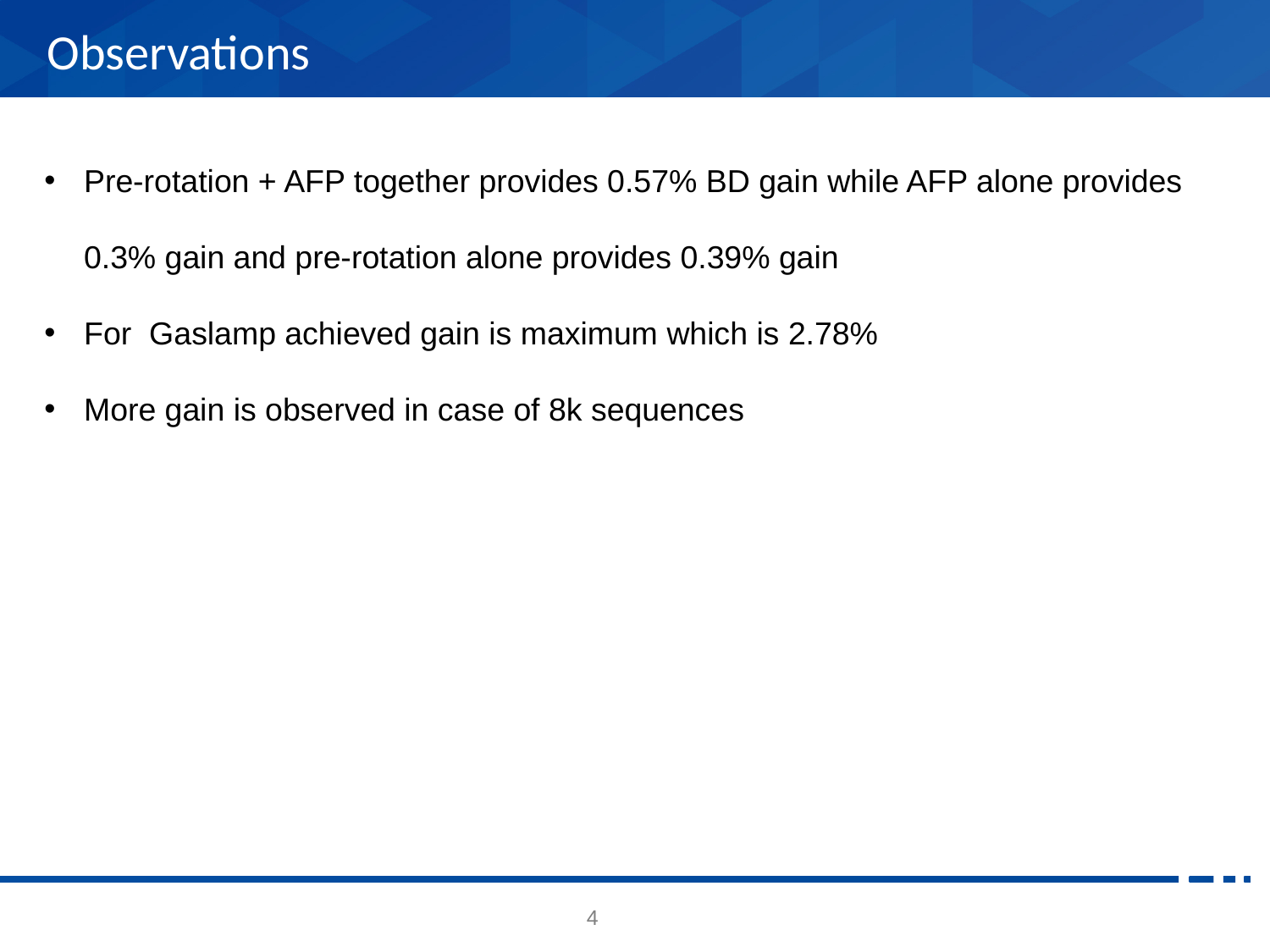

# Observations
Pre-rotation + AFP together provides 0.57% BD gain while AFP alone provides 0.3% gain and pre-rotation alone provides 0.39% gain
For  Gaslamp achieved gain is maximum which is 2.78%
More gain is observed in case of 8k sequences